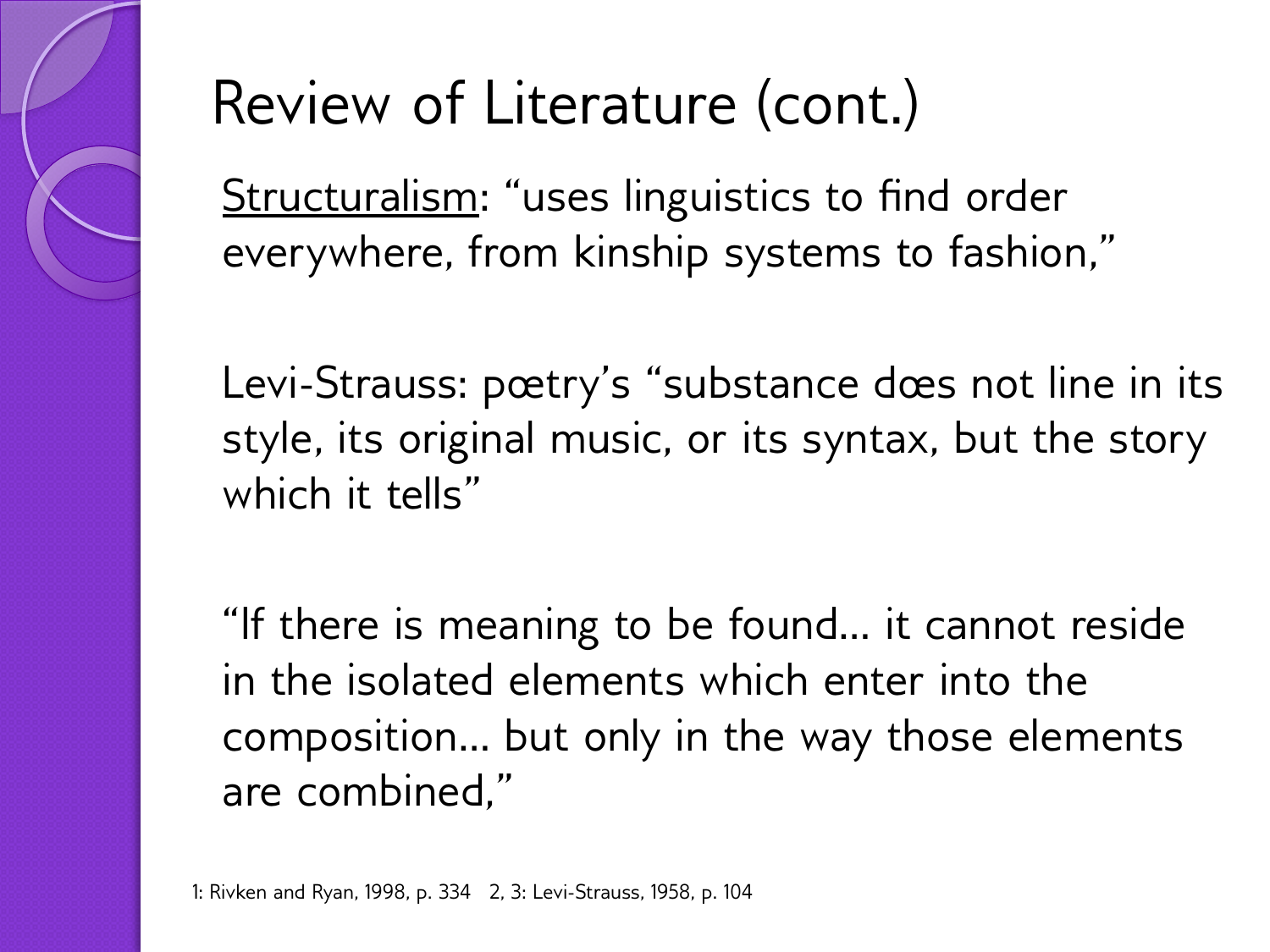

# Review of Literature (cont.)
Structuralism: “uses linguistics to find order everywhere, from kinship systems to fashion,”

Levi-Strauss: poetry’s “substance does not line in its style, its original music, or its syntax, but the story which it tells”

“If there is meaning to be found… it cannot reside in the isolated elements which enter into the composition… but only in the way those elements are combined,”
1: Rivken and Ryan, 1998, p. 334   2, 3: Levi-Strauss, 1958, p. 104